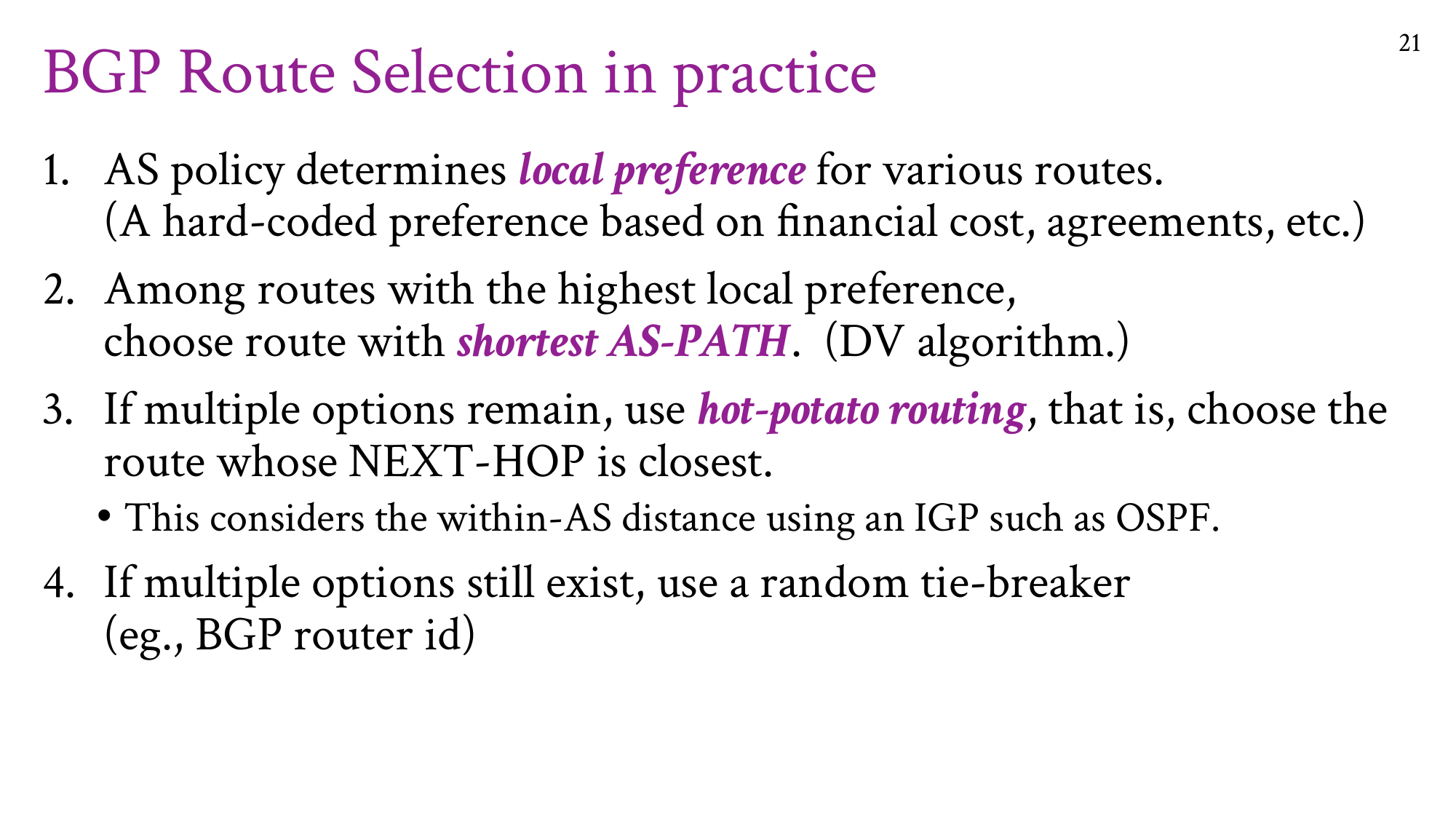

# BGP Route Selection in practice
AS policy determines local preference for various routes.
(A hard-coded preference based on financial cost, agreements, etc.)
Among routes with the highest local preference,
choose route with shortest AS-PATH.  (DV algorithm.)
If multiple options remain, use hot-potato routing, that is, choose the route whose NEXT-HOP is closest.
This considers the within-AS distance using an IGP such as OSPF.
If multiple options still exist, use a random tie-breaker
(eg., BGP router id)